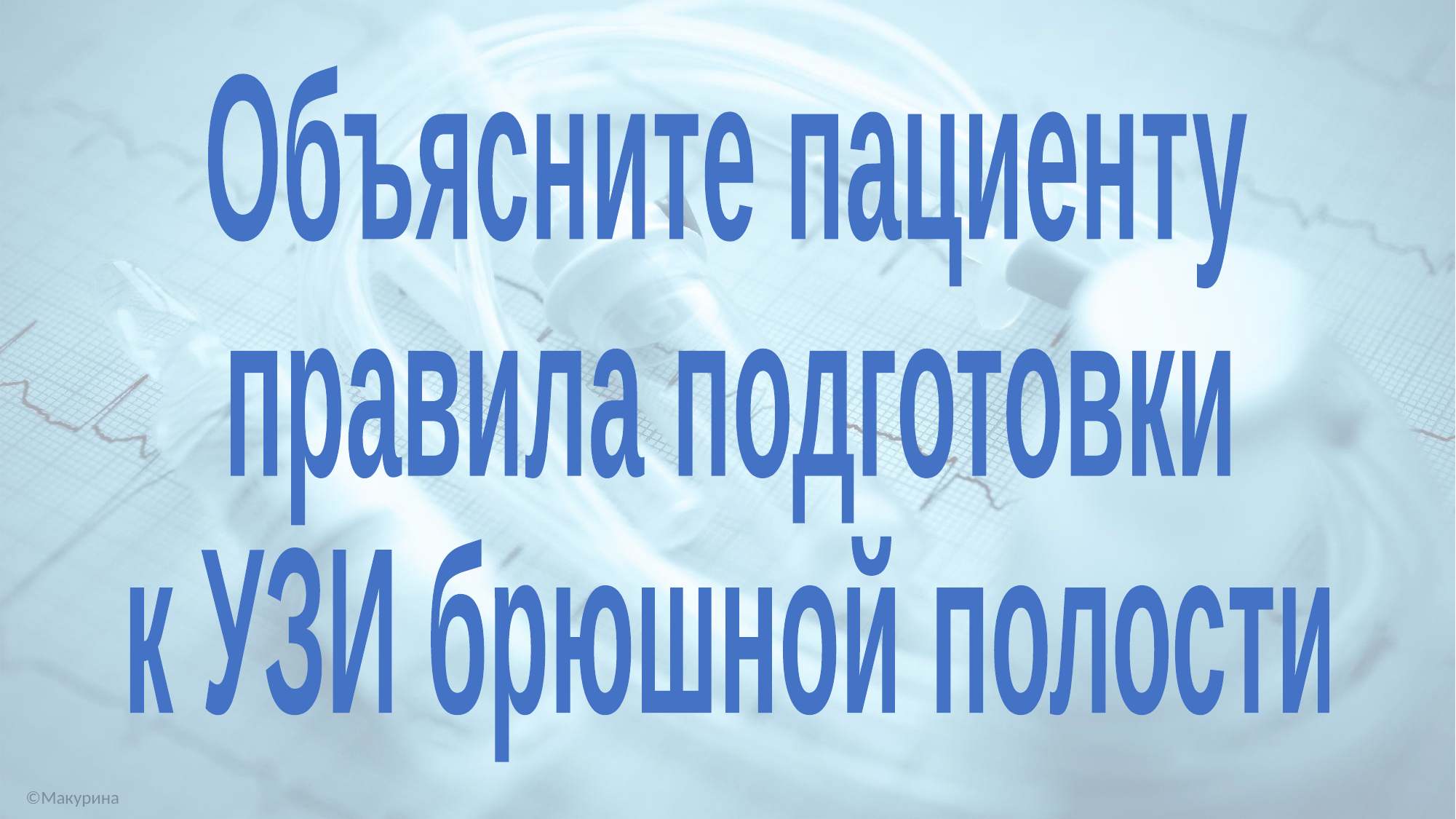

Объясните пациенту
правила подготовки
к УЗИ брюшной полости